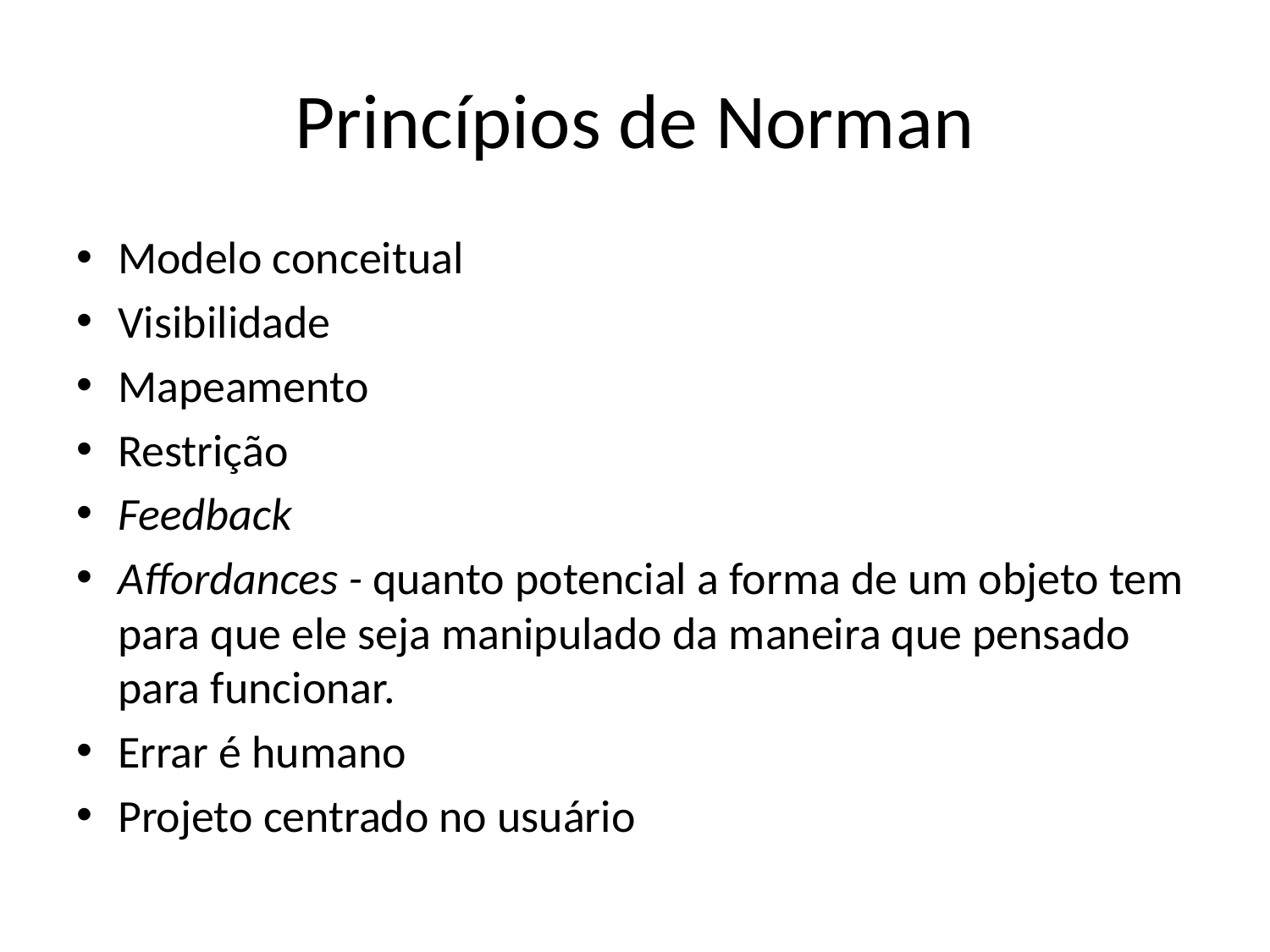

# Princípios de Norman
Modelo conceitual
Visibilidade
Mapeamento
Restrição
Feedback
Affordances - quanto potencial a forma de um objeto tem para que ele seja manipulado da maneira que pensado para funcionar.
Errar é humano
Projeto centrado no usuário